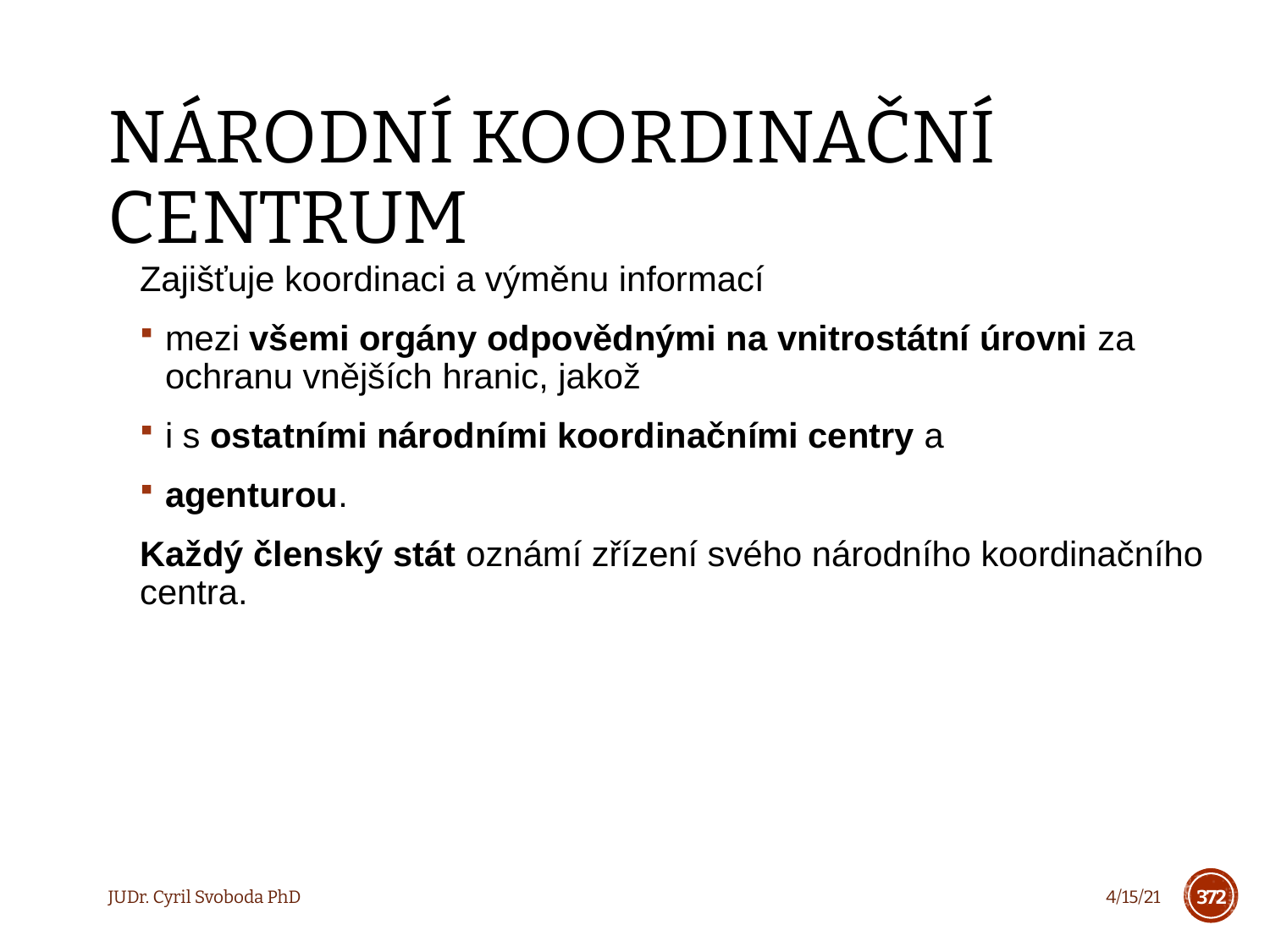

# Národní koordinační centrum
Zajišťuje koordinaci a výměnu informací
mezi všemi orgány odpovědnými na vnitrostátní úrovni za ochranu vnějších hranic, jakož
i s ostatními národními koordinačními centry a
agenturou.
Každý členský stát oznámí zřízení svého národního koordinačního centra.
JUDr. Cyril Svoboda PhD
4/15/21
372